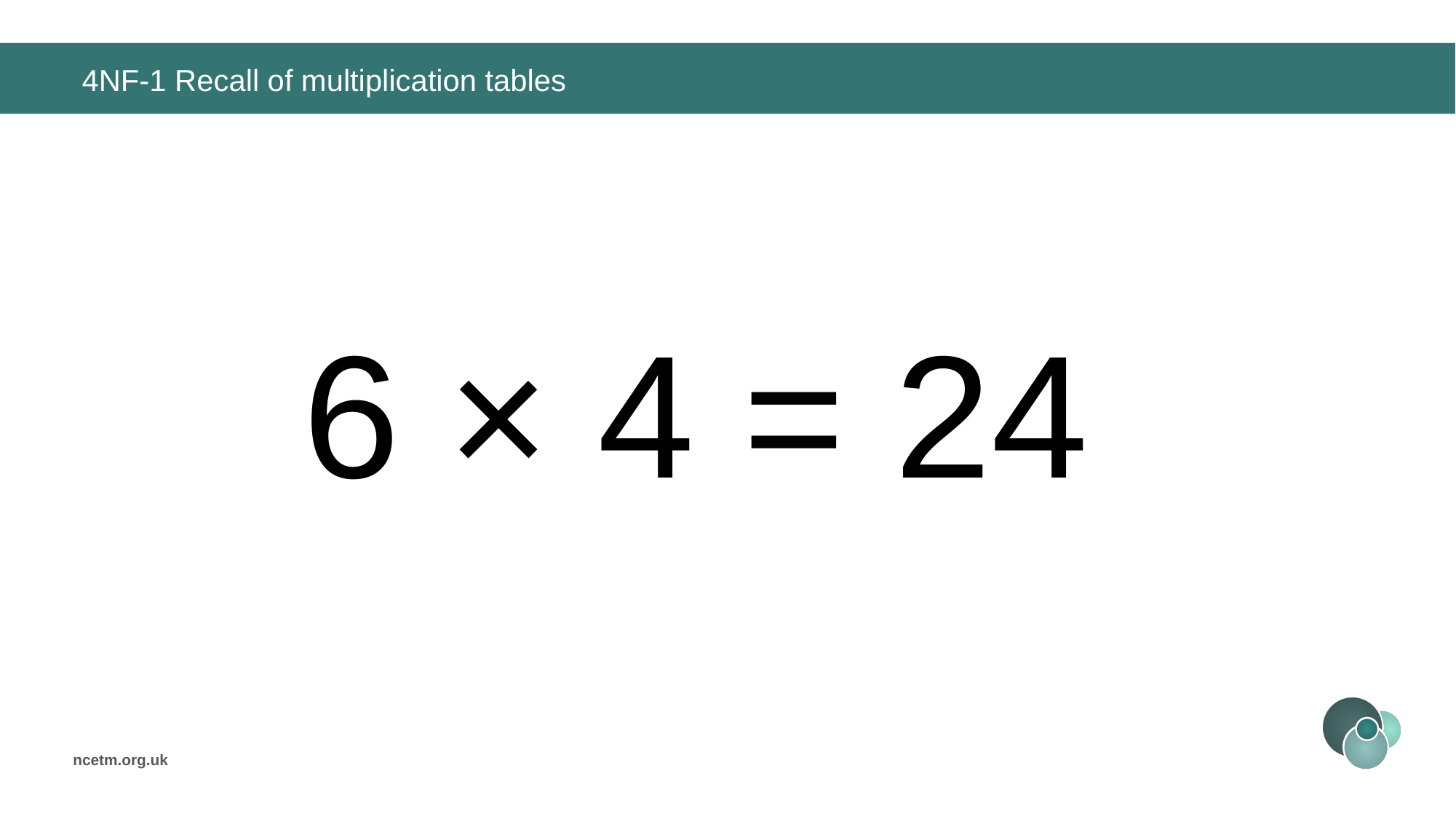

# 4NF-1 Recall of multiplication tables
6 × 4 =
24